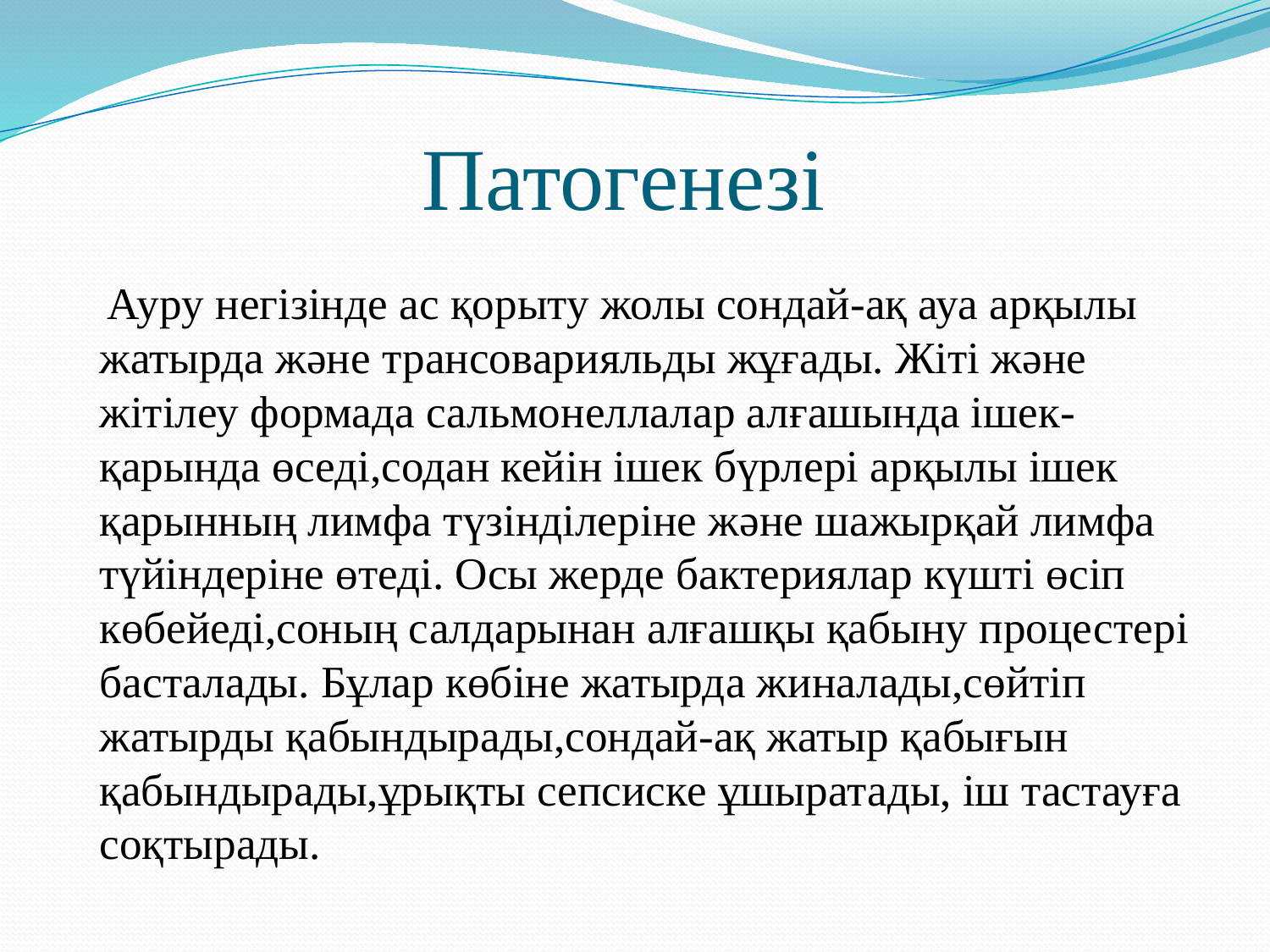

# Патогенезі
    Ауру негізінде ас қорыту жолы сондай-ақ ауа арқылы жатырда және трансоварияльды жұғады. Жіті және жітілеу формада сальмонеллалар алғашында ішек-қарында өседі,содан кейін ішек бүрлері арқылы ішек қарынның лимфа түзінділеріне және шажырқай лимфа түйіндеріне өтеді. Осы жерде бактериялар күшті өсіп көбейеді,соның салдарынан алғашқы қабыну процестері басталады. Бұлар көбіне жатырда жиналады,сөйтіп жатырды қабындырады,сондай-ақ жатыр қабығын қабындырады,ұрықты сепсиске ұшыратады, іш тастауға соқтырады.